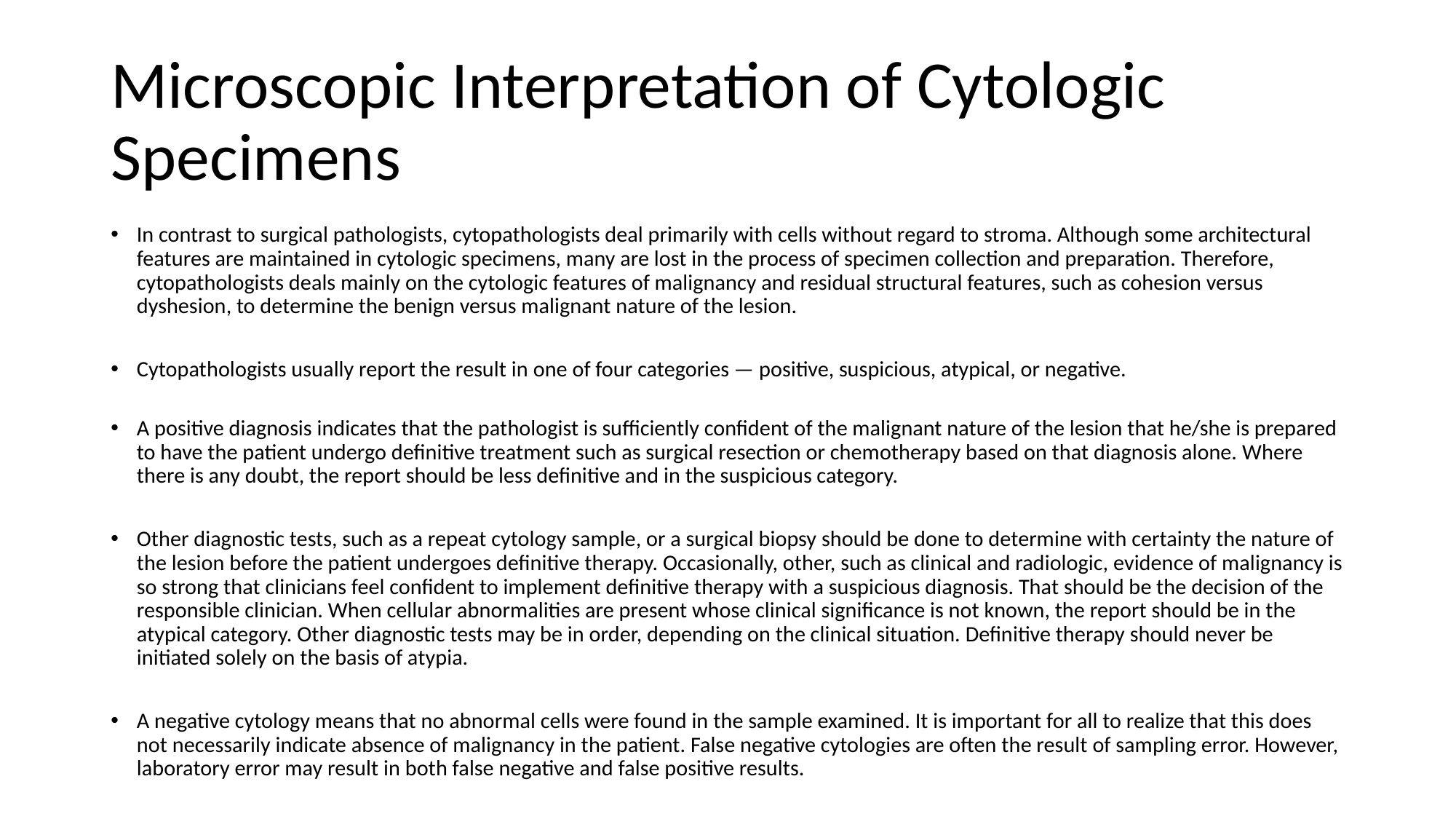

# Microscopic Interpretation of Cytologic Specimens
In contrast to surgical pathologists, cytopathologists deal primarily with cells without regard to stroma. Although some architectural features are maintained in cytologic specimens, many are lost in the process of specimen collection and preparation. Therefore, cytopathologists deals mainly on the cytologic features of malignancy and residual structural features, such as cohesion versus dyshesion, to determine the benign versus malignant nature of the lesion.

Cytopathologists usually report the result in one of four categories — positive, suspicious, atypical, or negative.

A positive diagnosis indicates that the pathologist is sufficiently confident of the malignant nature of the lesion that he/she is prepared to have the patient undergo definitive treatment such as surgical resection or chemotherapy based on that diagnosis alone. Where there is any doubt, the report should be less definitive and in the suspicious category.

Other diagnostic tests, such as a repeat cytology sample, or a surgical biopsy should be done to determine with certainty the nature of the lesion before the patient undergoes definitive therapy. Occasionally, other, such as clinical and radiologic, evidence of malignancy is so strong that clinicians feel confident to implement definitive therapy with a suspicious diagnosis. That should be the decision of the responsible clinician. When cellular abnormalities are present whose clinical significance is not known, the report should be in the atypical category. Other diagnostic tests may be in order, depending on the clinical situation. Definitive therapy should never be initiated solely on the basis of atypia.

A negative cytology means that no abnormal cells were found in the sample examined. It is important for all to realize that this does not necessarily indicate absence of malignancy in the patient. False negative cytologies are often the result of sampling error. However, laboratory error may result in both false negative and false positive results.